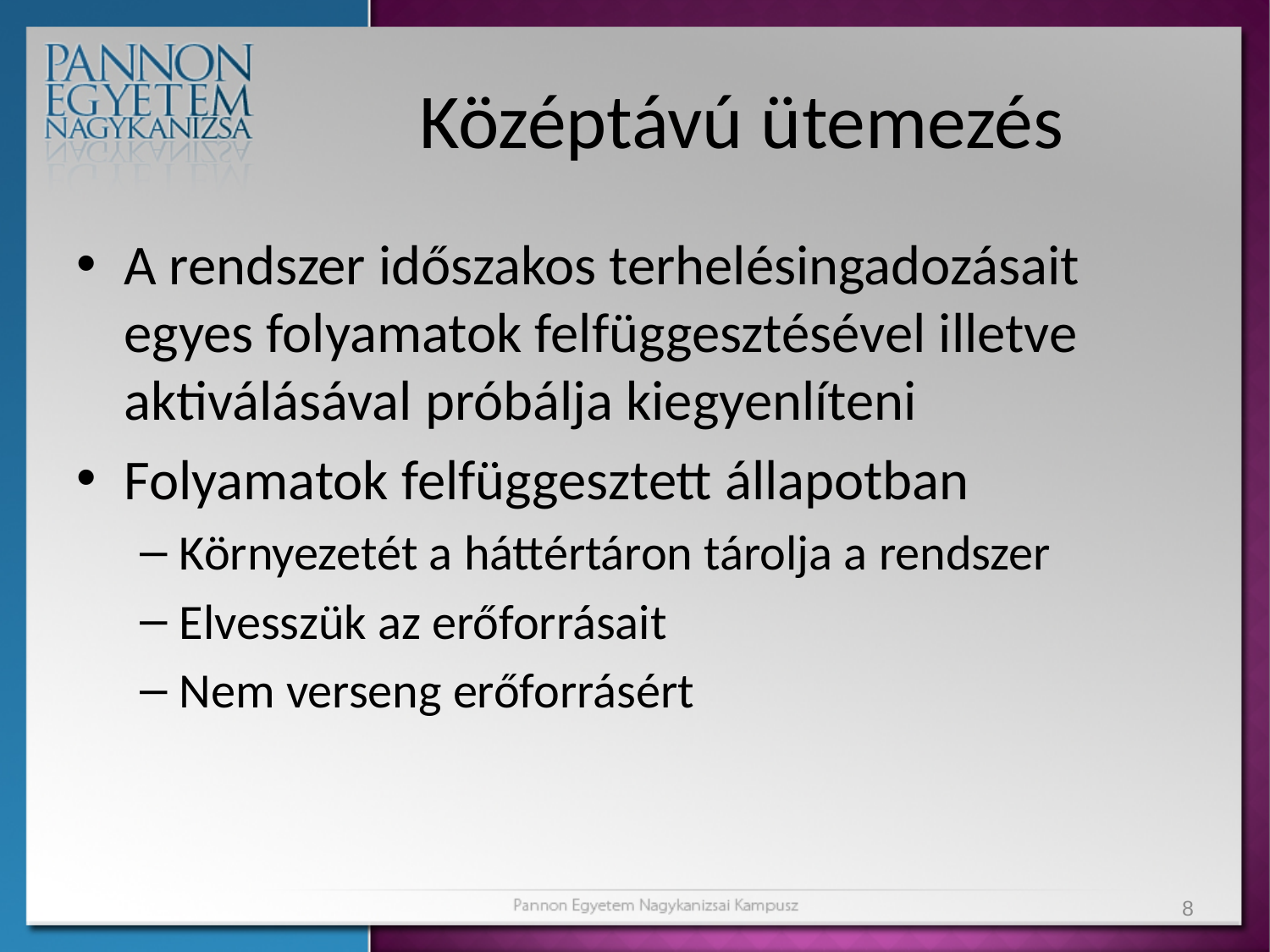

# Középtávú ütemezés
A rendszer időszakos terhelésingadozásait egyes folyamatok felfüggesztésével illetve aktiválásával próbálja kiegyenlíteni
Folyamatok felfüggesztett állapotban
Környezetét a háttértáron tárolja a rendszer
Elvesszük az erőforrásait
Nem verseng erőforrásért
8